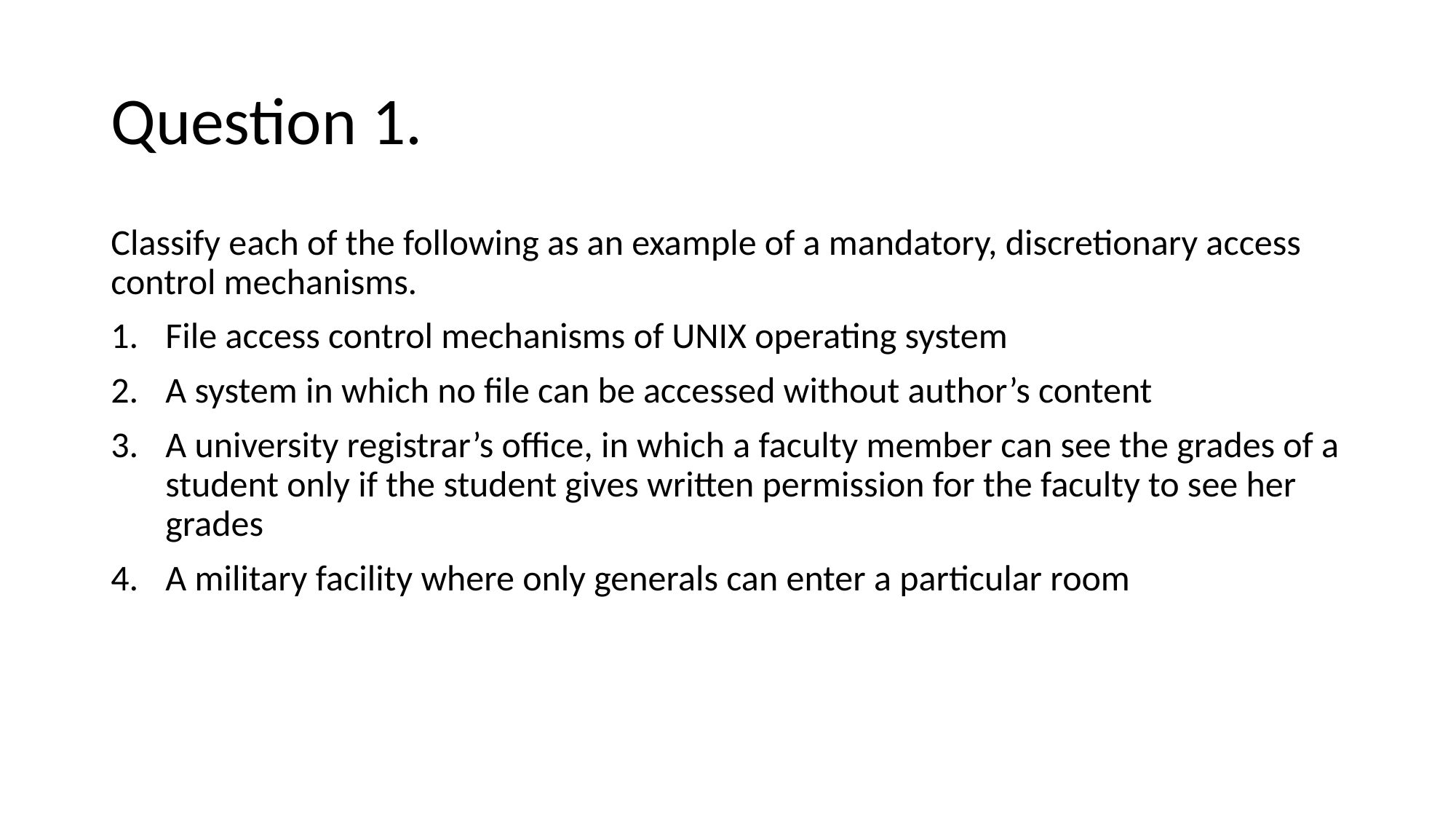

# Question 1.
Classify each of the following as an example of a mandatory, discretionary access control mechanisms.
File access control mechanisms of UNIX operating system
A system in which no file can be accessed without author’s content
A university registrar’s office, in which a faculty member can see the grades of a student only if the student gives written permission for the faculty to see her grades
A military facility where only generals can enter a particular room